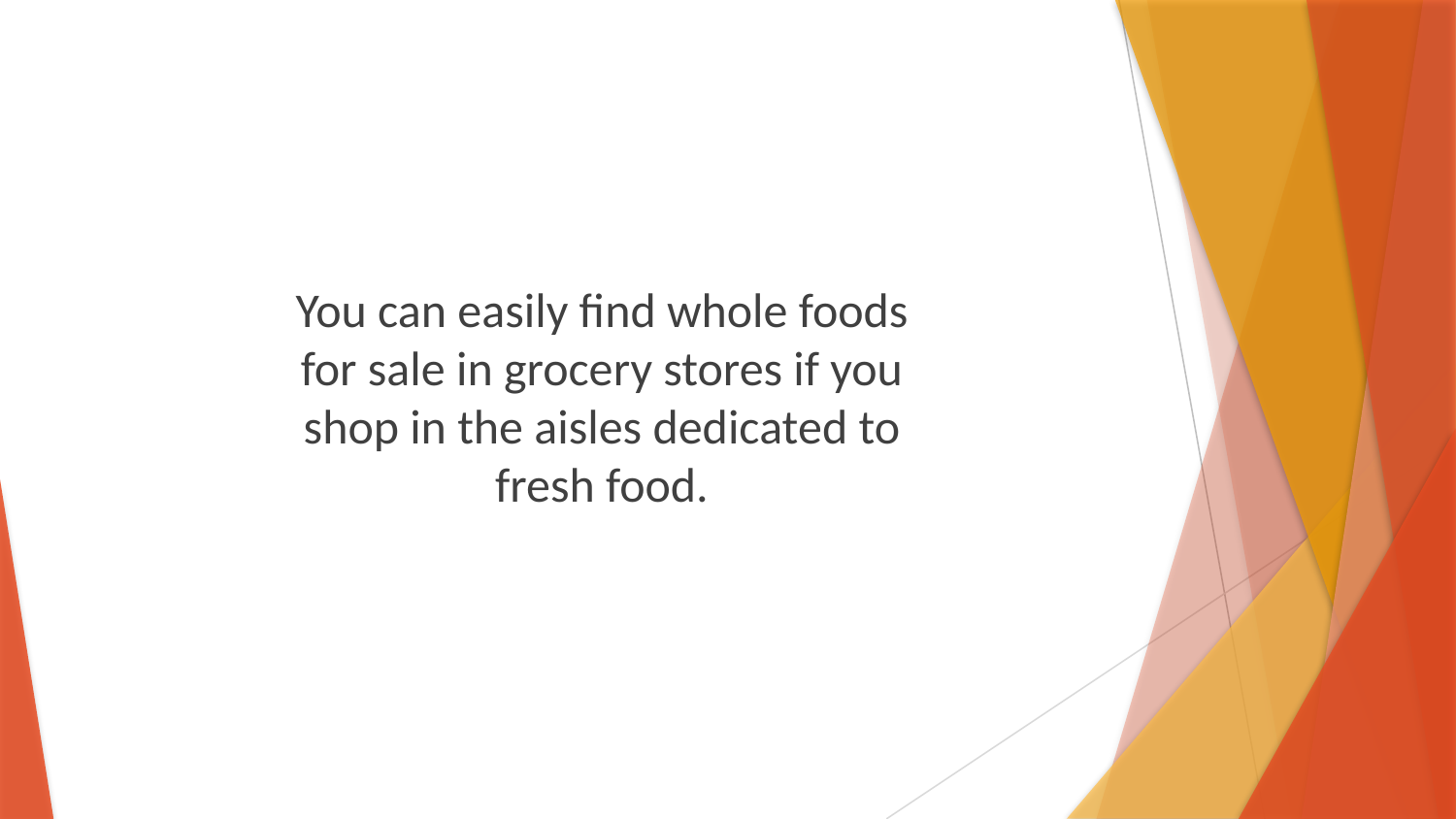

You can easily find whole foods for sale in grocery stores if you shop in the aisles dedicated to fresh food.